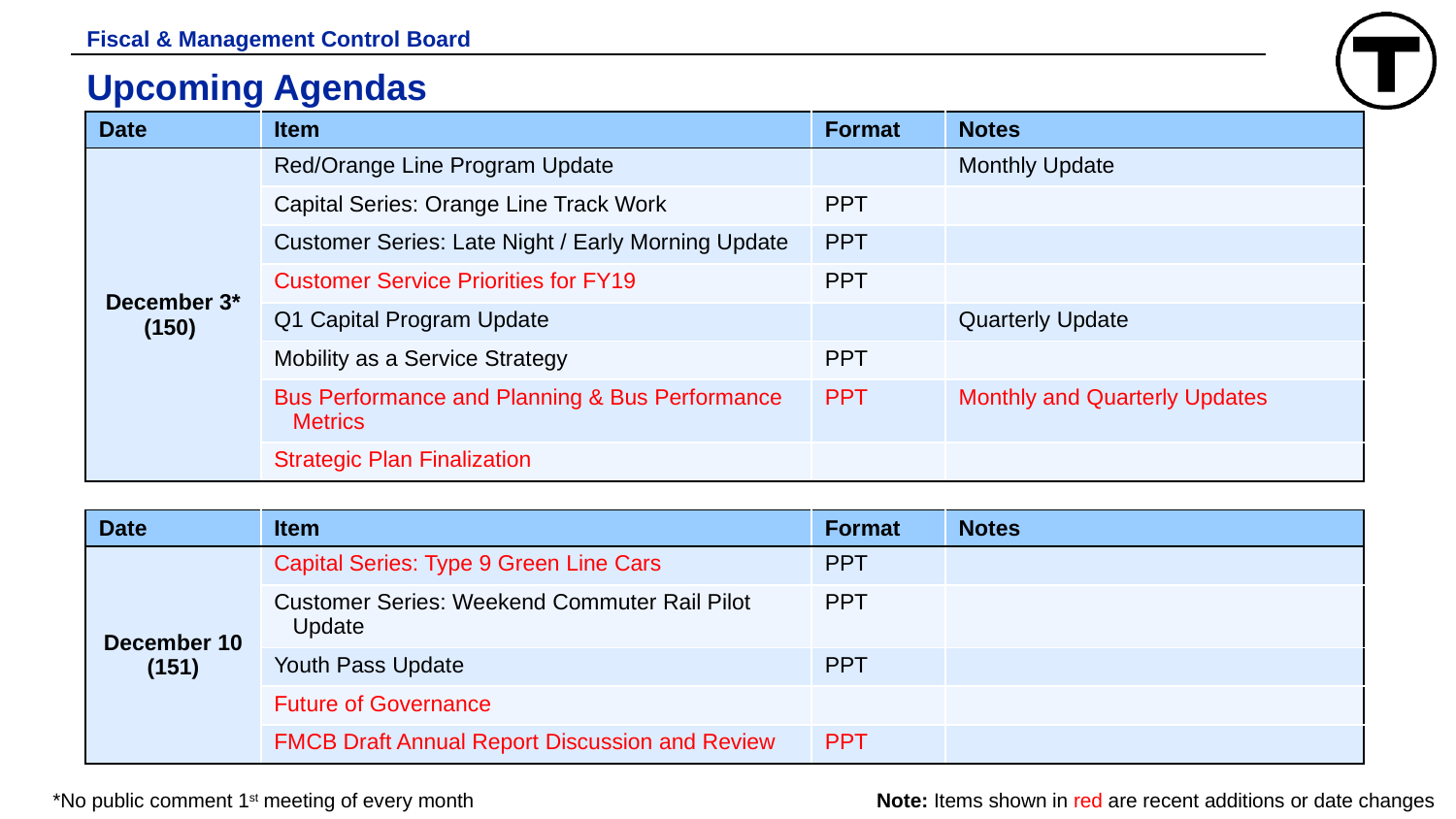

Fiscal & Management Control Board

# Upcoming Agendas
| Date | Item | Format | Notes |
| --- | --- | --- | --- |
| December 3\* (150) | Red/Orange Line Program Update |  | Monthly Update |
|  | Capital Series: Orange Line Track Work | PPT |  |
|  | Customer Series: Late Night / Early Morning Update | PPT |  |
|  | Customer Service Priorities for FY19 | PPT |  |
|  | Q1 Capital Program Update |  | Quarterly Update |
|  | Mobility as a Service Strategy | PPT |  |
|  | Bus Performance and Planning & Bus Performance Metrics | PPT | Monthly and Quarterly Updates |
|  | Strategic Plan Finalization |  |  |
| Date | Item | Format | Notes |
| --- | --- | --- | --- |
| December 10 (151) | Capital Series: Type 9 Green Line Cars | PPT |  |
|  | Customer Series: Weekend Commuter Rail Pilot Update | PPT |  |
|  | Youth Pass Update | PPT |  |
|  | Future of Governance |  |  |
|  | FMCB Draft Annual Report Discussion and Review | PPT |  |
*No public comment 1st meeting of every month
Note: Items shown in red are recent additions or date changes